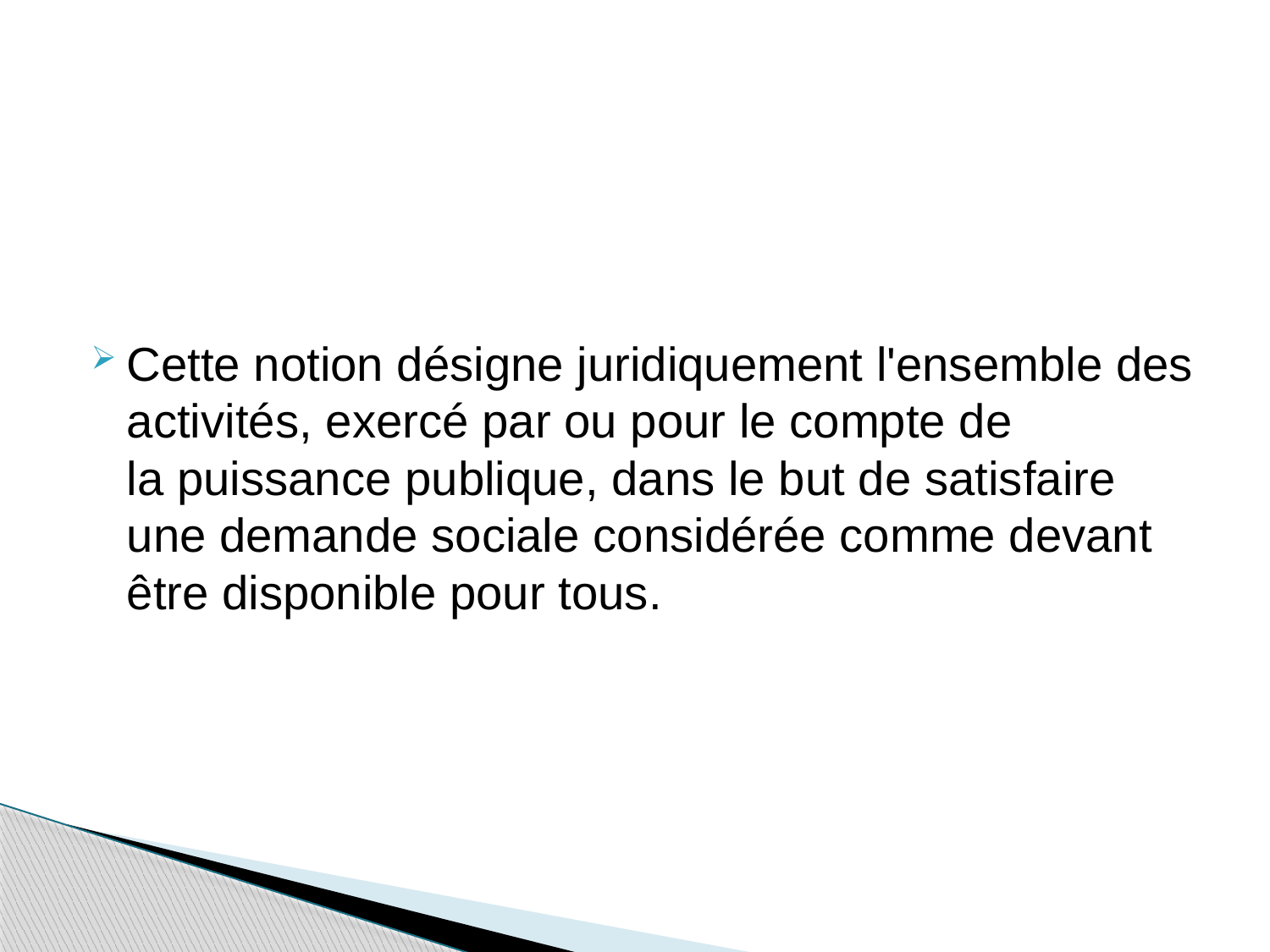

#
Cette notion désigne juridiquement l'ensemble des activités, exercé par ou pour le compte de la puissance publique, dans le but de satisfaire une demande sociale considérée comme devant être disponible pour tous.